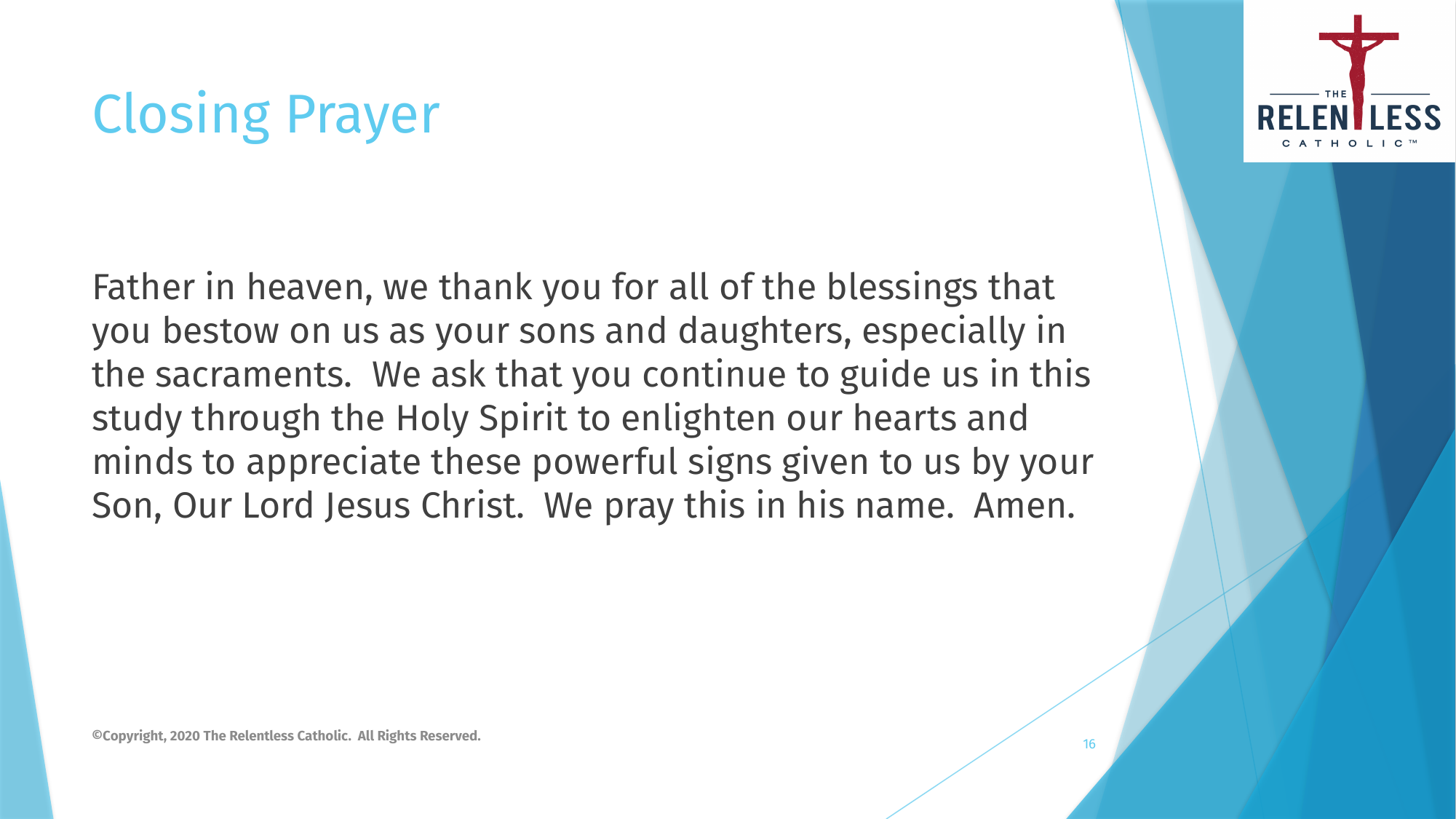

# Closing Prayer
Father in heaven, we thank you for all of the blessings that you bestow on us as your sons and daughters, especially in the sacraments.  We ask that you continue to guide us in this study through the Holy Spirit to enlighten our hearts and minds to appreciate these powerful signs given to us by your Son, Our Lord Jesus Christ.  We pray this in his name.  Amen.
©Copyright, 2020 The Relentless Catholic.  All Rights Reserved.

16